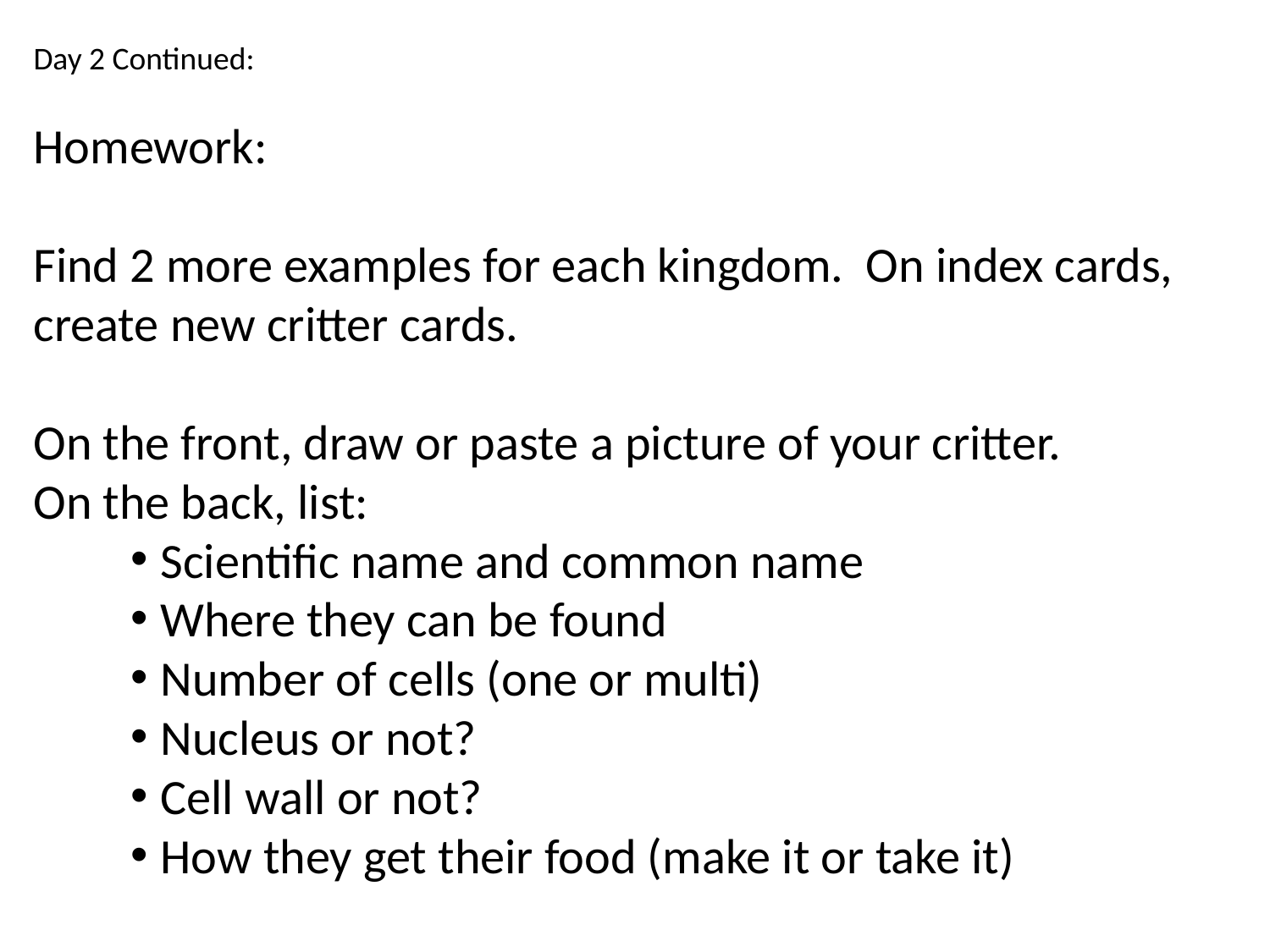

Day 2 Continued:

Homework:

Find 2 more examples for each kingdom.  On index cards, create new critter cards.

On the front, draw or paste a picture of your critter.
On the back, list:
Scientific name and common name
Where they can be found
Number of cells (one or multi)
Nucleus or not?
Cell wall or not?
How they get their food (make it or take it)